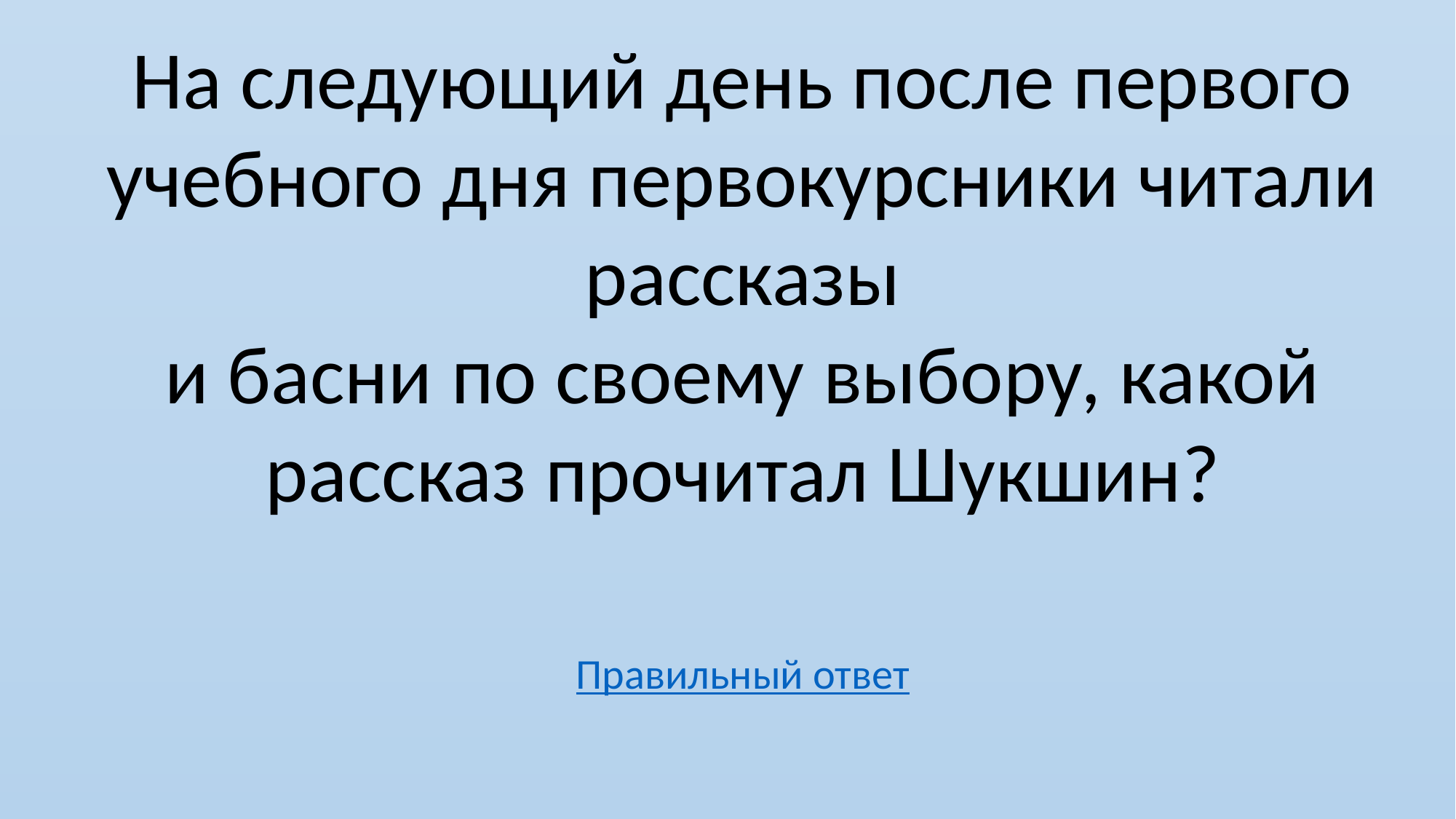

На следующий день после первого учебного дня первокурсники читали рассказы
и басни по своему выбору, какой рассказ прочитал Шукшин?
Правильный ответ